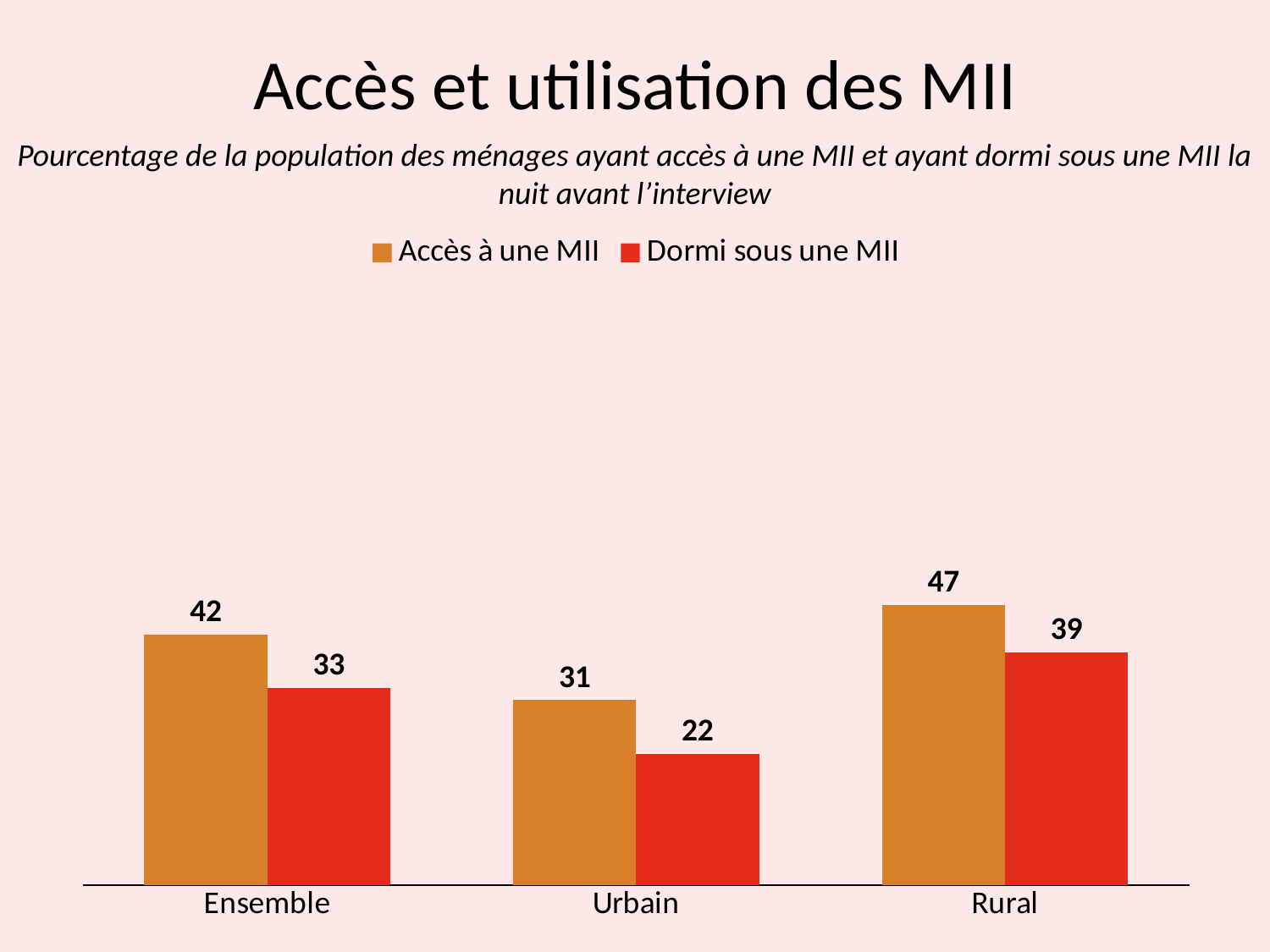

# Accès et utilisation des MII
Pourcentage de la population des ménages ayant accès à une MII et ayant dormi sous une MII la nuit avant l’interview

### Chart

| Category | Accès à une MII | Dormi sous une MII |
|---|---|---|
| Ensemble | 42.0 | 33.0 |
| Urbain | 31.0 | 22.0 |
| Rural | 47.0 | 39.0 |